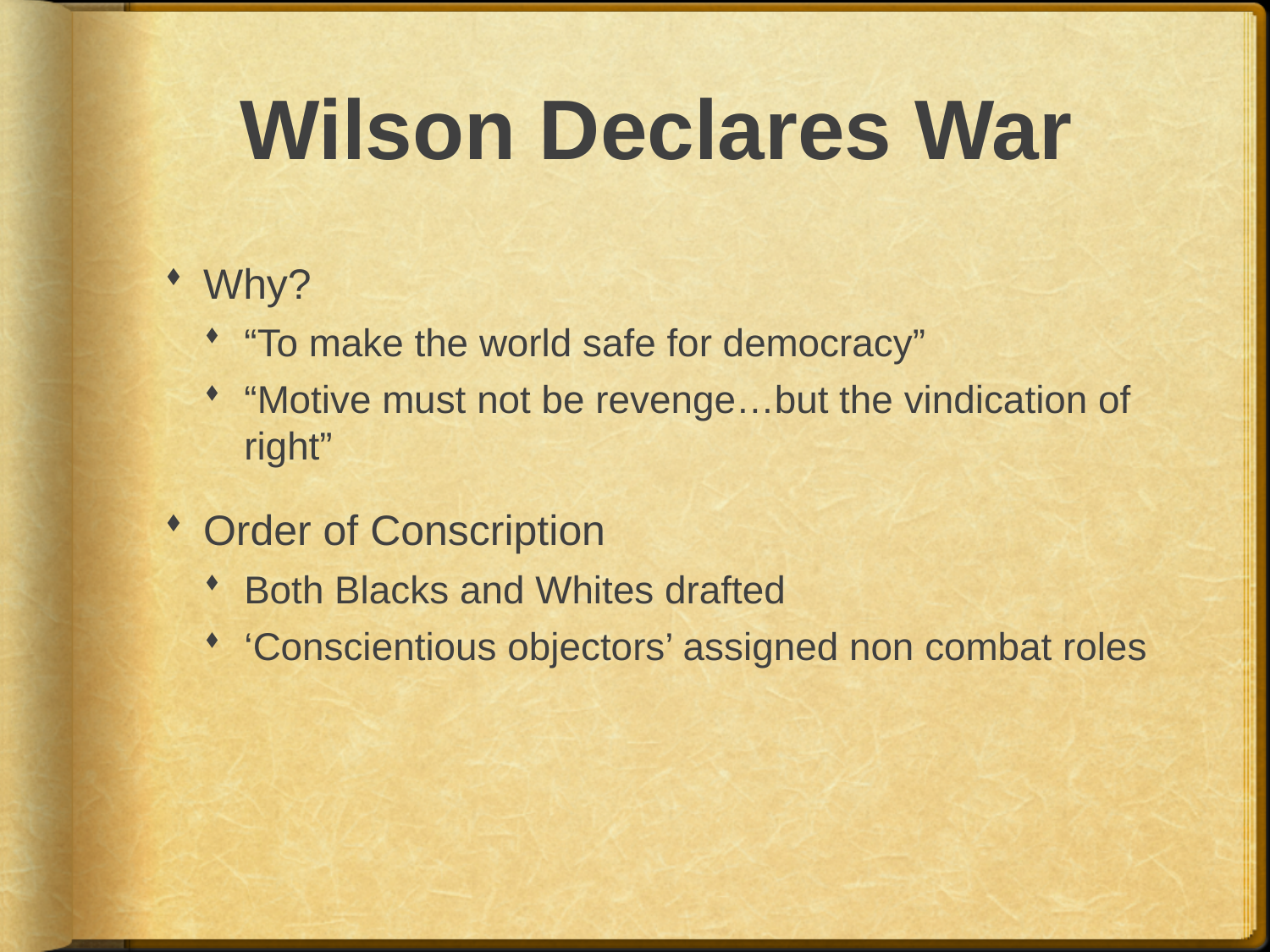

# Wilson Declares War
Why?
“To make the world safe for democracy”
“Motive must not be revenge…but the vindication of right”
Order of Conscription
Both Blacks and Whites drafted
‘Conscientious objectors’ assigned non combat roles